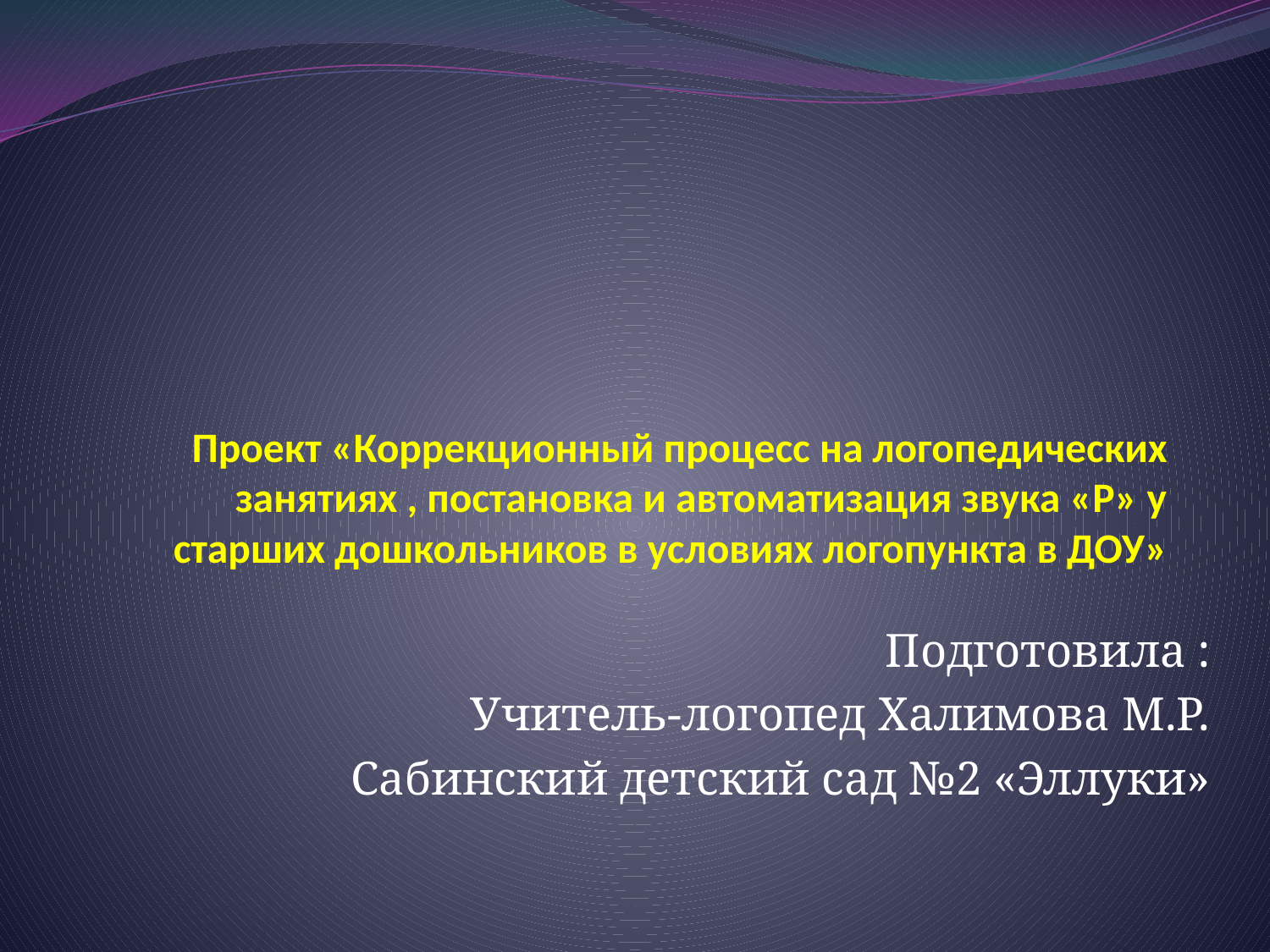

# Проект «Коррекционный процесс на логопедических занятиях , постановка и автоматизация звука «Р» у старших дошкольников в условиях логопункта в ДОУ»
Подготовила :
Учитель-логопед Халимова М.Р.
Сабинский детский сад №2 «Эллуки»